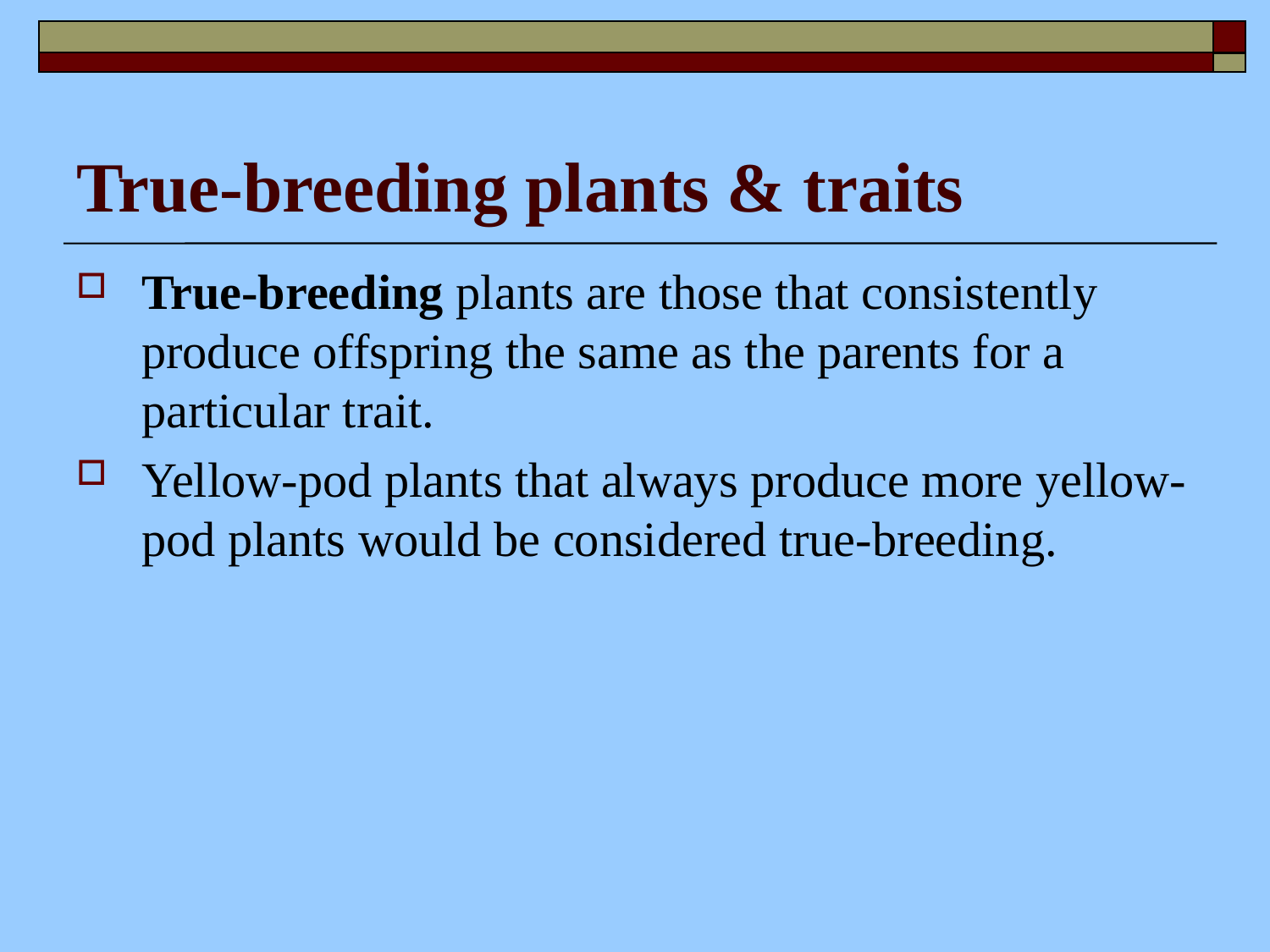

# True-breeding plants & traits
True-breeding plants are those that consistently produce offspring the same as the parents for a particular trait.
Yellow-pod plants that always produce more yellow-pod plants would be considered true-breeding.